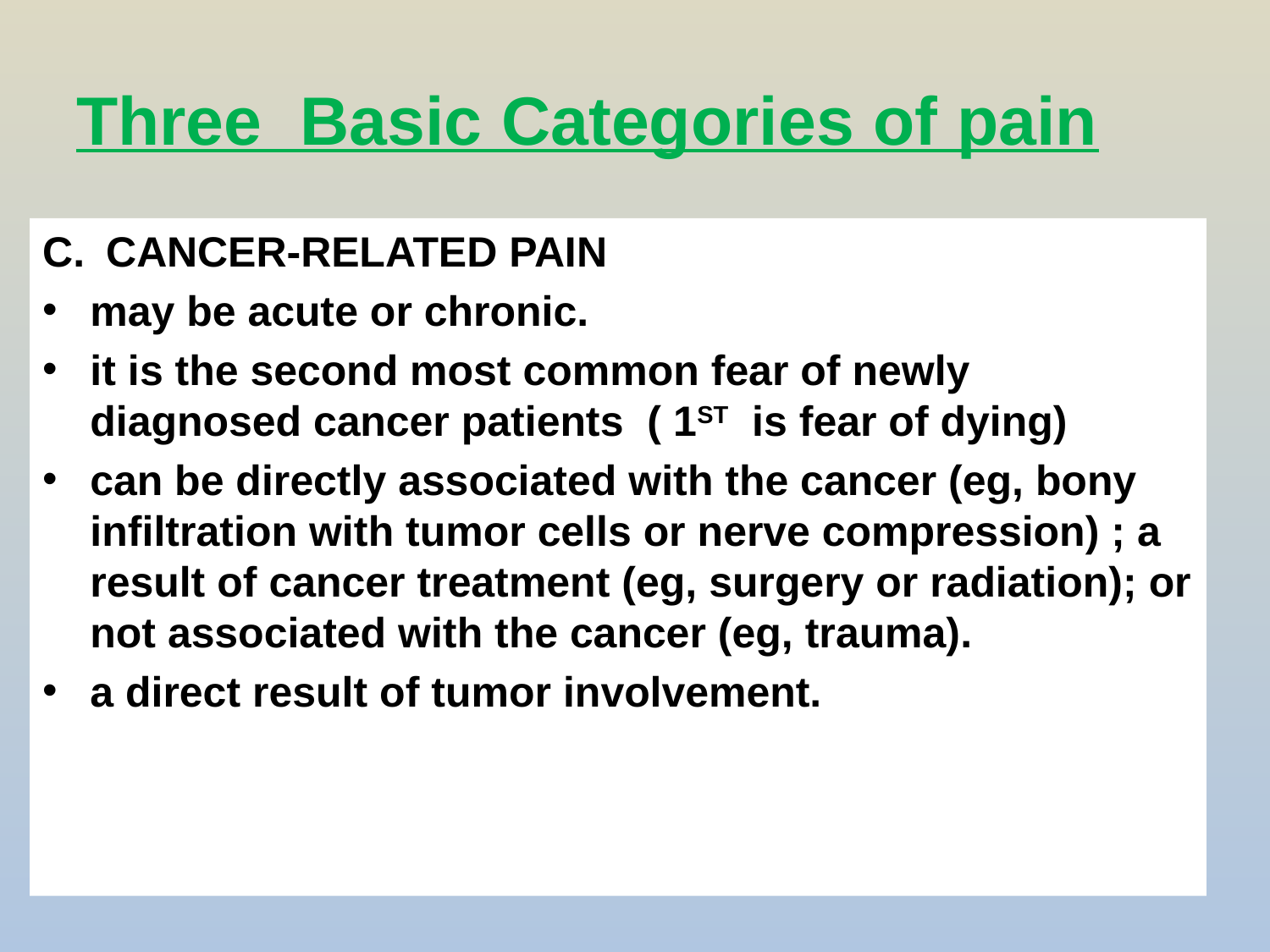

# Three  Basic Categories of pain
CANCER-RELATED PAIN
may be acute or chronic.
it is the second most common fear of newly diagnosed cancer patients  ( 1ST  is fear of dying)
can be directly associated with the cancer (eg, bony infiltration with tumor cells or nerve compression) ; a result of cancer treatment (eg, surgery or radiation); or not associated with the cancer (eg, trauma).
a direct result of tumor involvement.